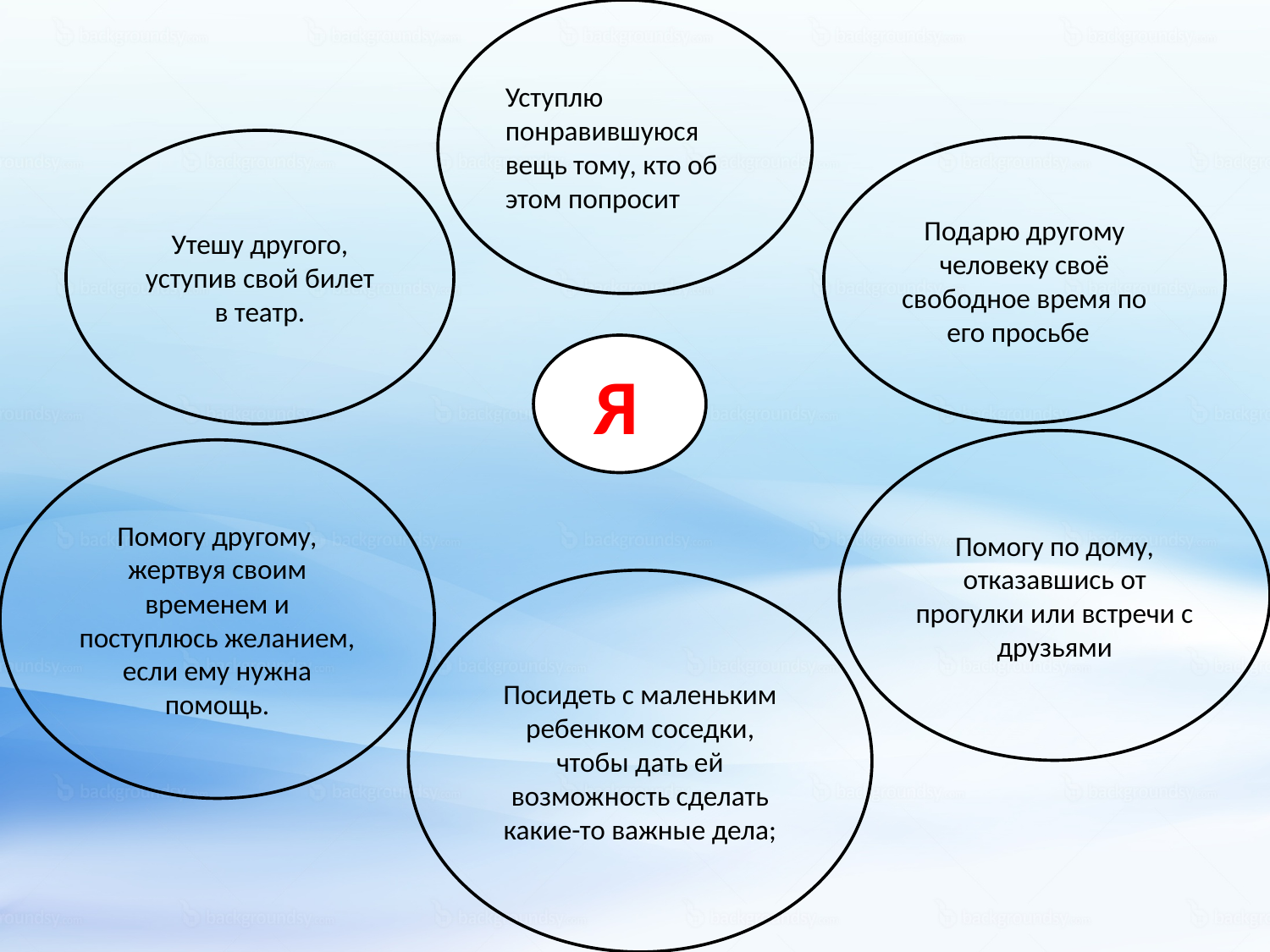

Уступлю понравившуюся вещь тому, кто об этом попросит
Утешу другого, уступив свой билет в театр.
Помогу другому, жертвуя своим временем и поступлюсь желанием, если ему нужна помощь.
  Я
Подарю другому человеку своё свободное время по его просьбе
Помогу по дому, отказавшись от прогулки или встречи с друзьями
Посидеть с маленьким ребенком соседки, чтобы дать ей возможность сделать какие-то важные дела;